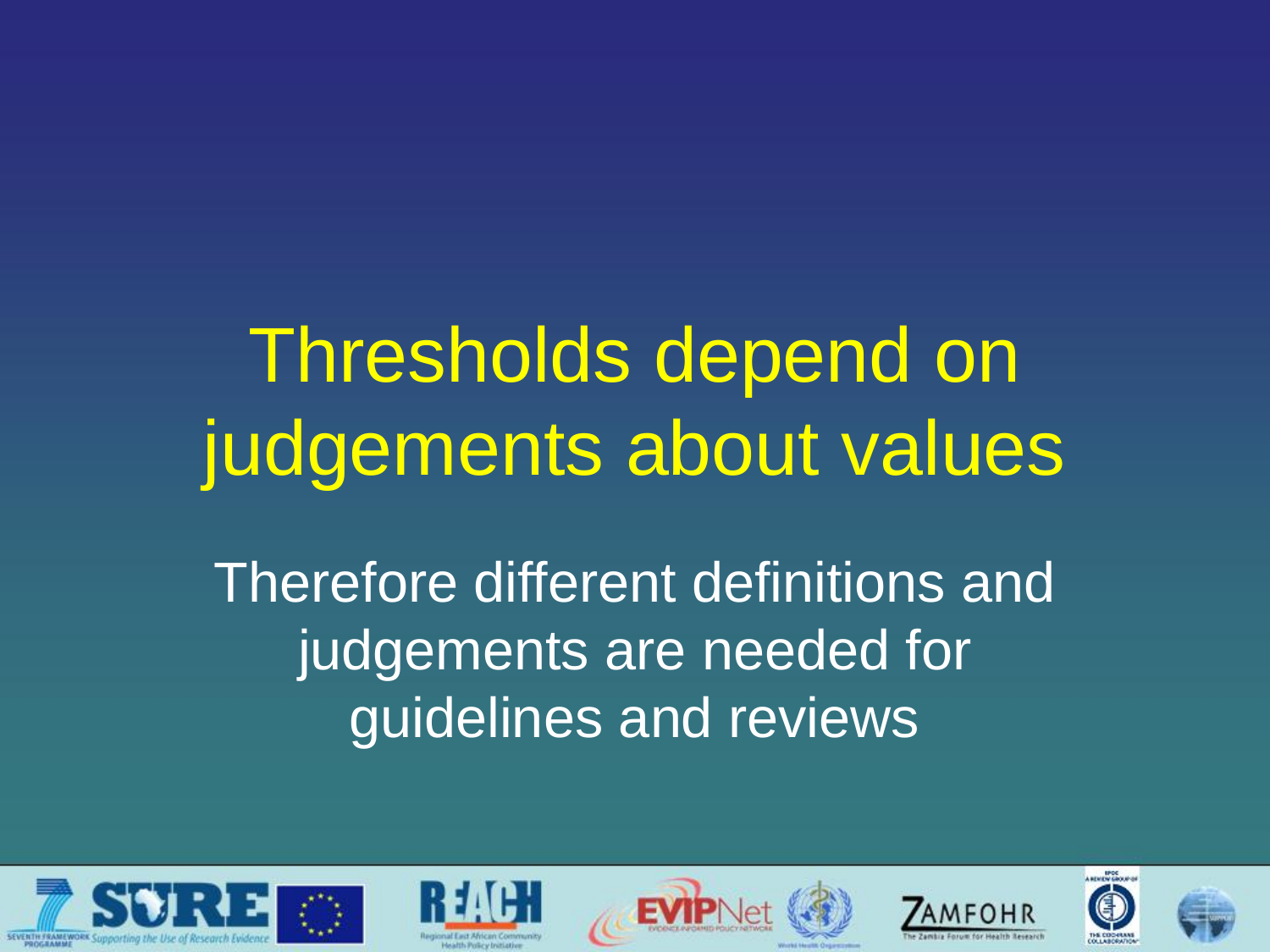

# Thresholds depend on judgements about values
Therefore different definitions and judgements are needed for guidelines and reviews